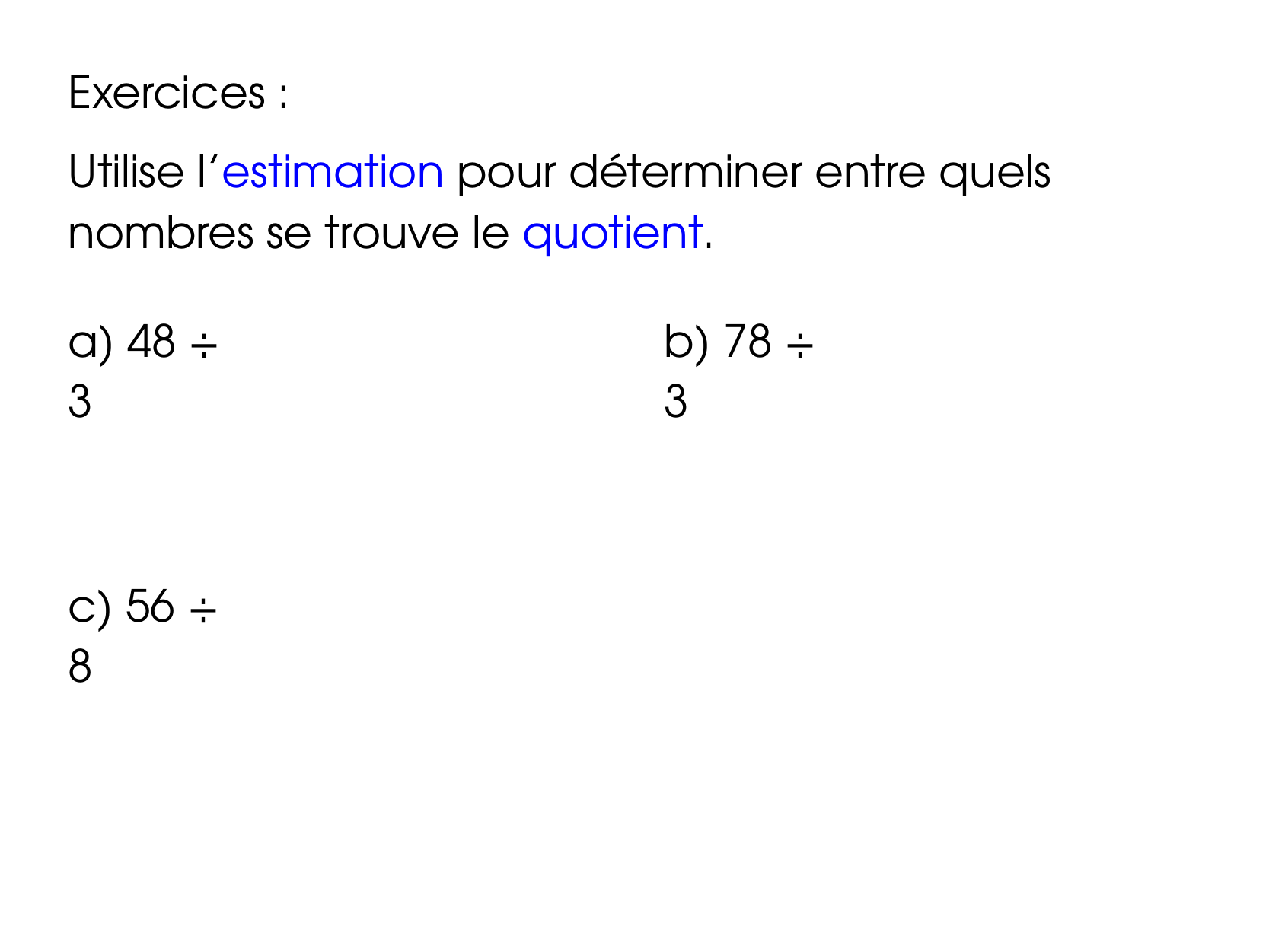

Exercices :
Utilise l’estimation pour déterminer entre quels nombres se trouve le quotient.
a) 48 ÷ 3
b) 78 ÷ 3
c) 56 ÷ 8